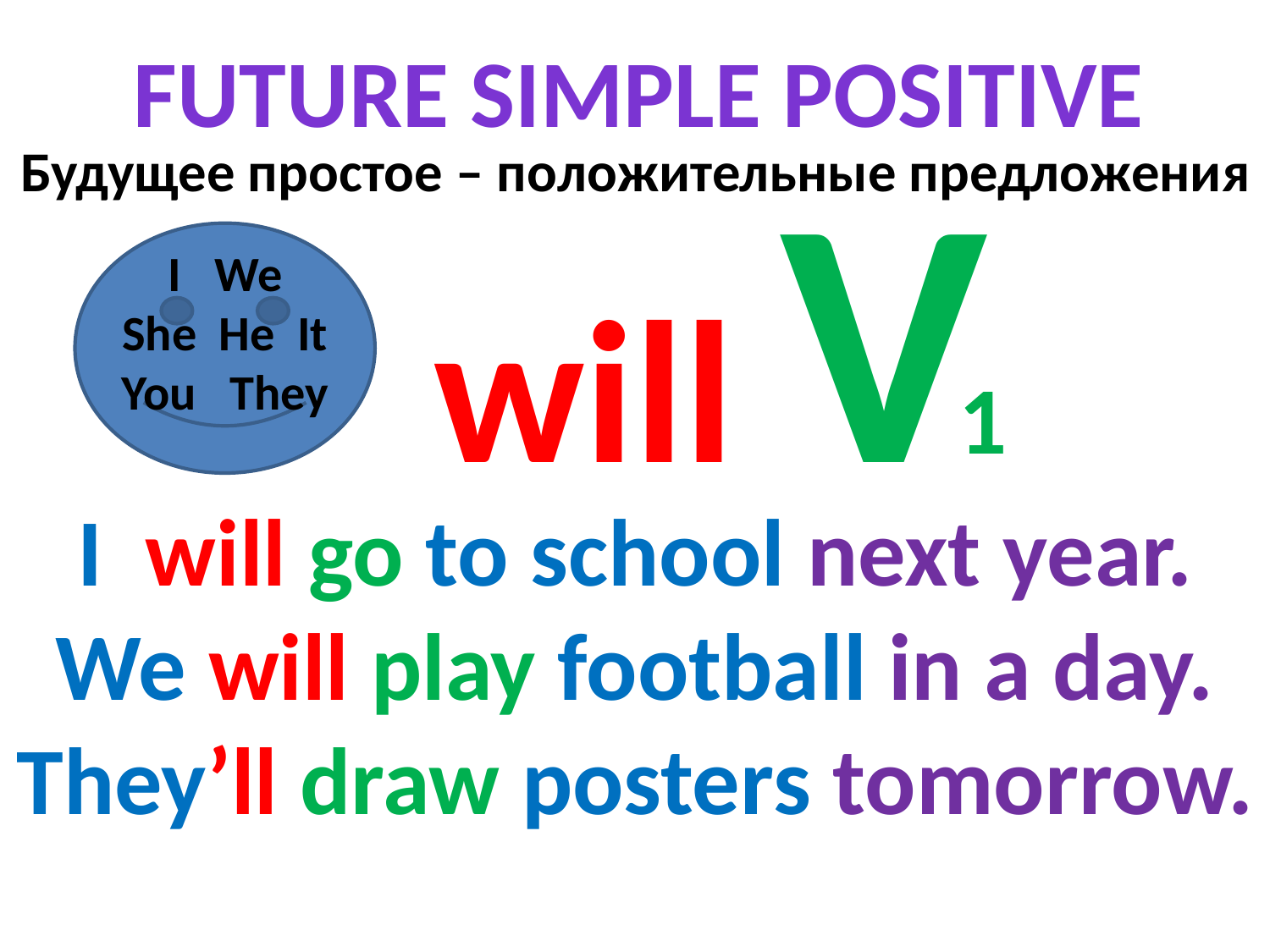

FUTURE SIMPLE positive
will V
Будущее простое – положительные предложения

I   We
She  He  It
You   They
1
I  will go to school next year.
We will play football in a day.
They’ll draw posters tomorrow.